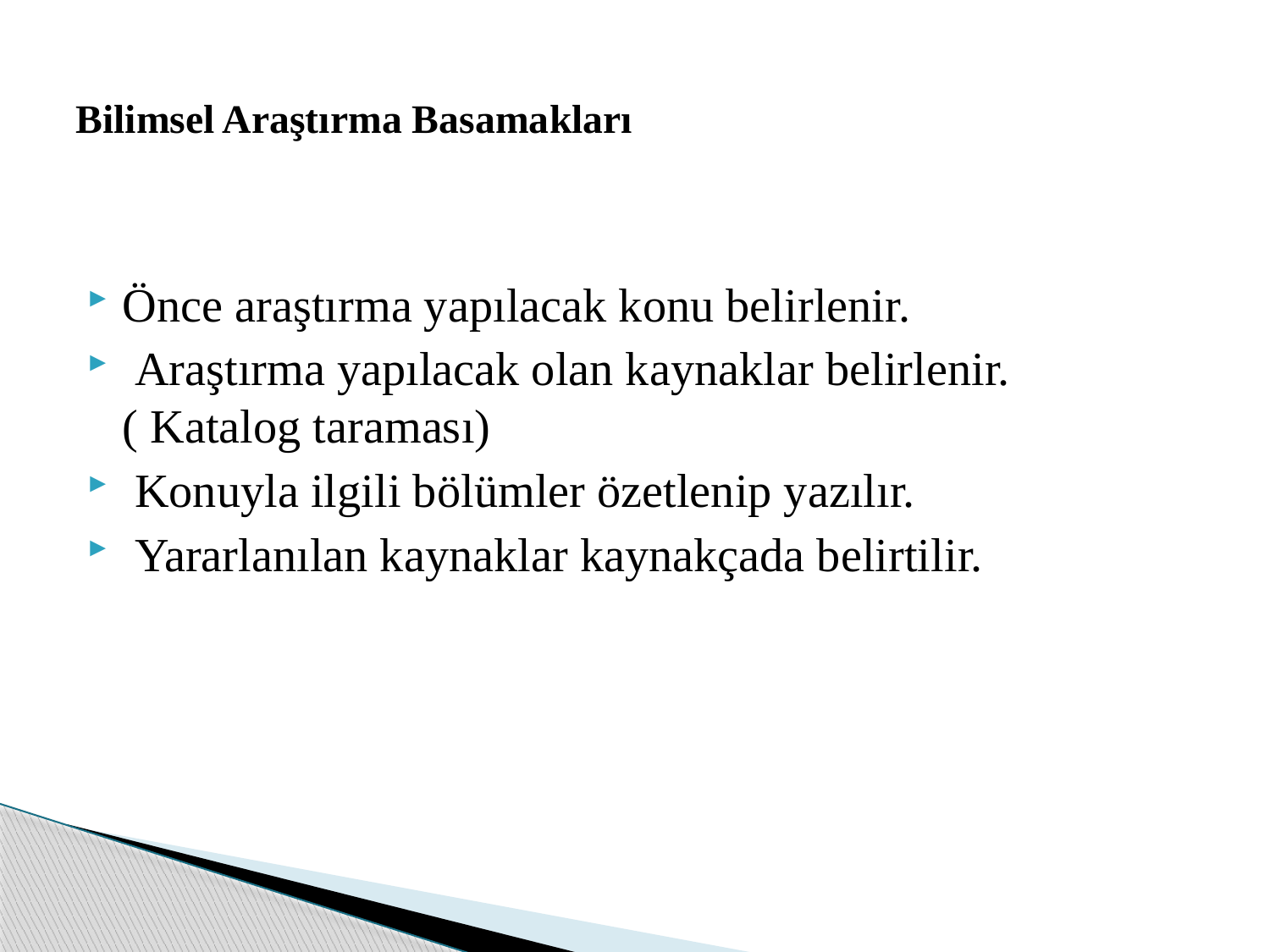

# Bilimsel Araştırma Basamakları
Önce araştırma yapılacak konu belirlenir.
 Araştırma yapılacak olan kaynaklar belirlenir.( Katalog taraması)
 Konuyla ilgili bölümler özetlenip yazılır.
 Yararlanılan kaynaklar kaynakçada belirtilir.